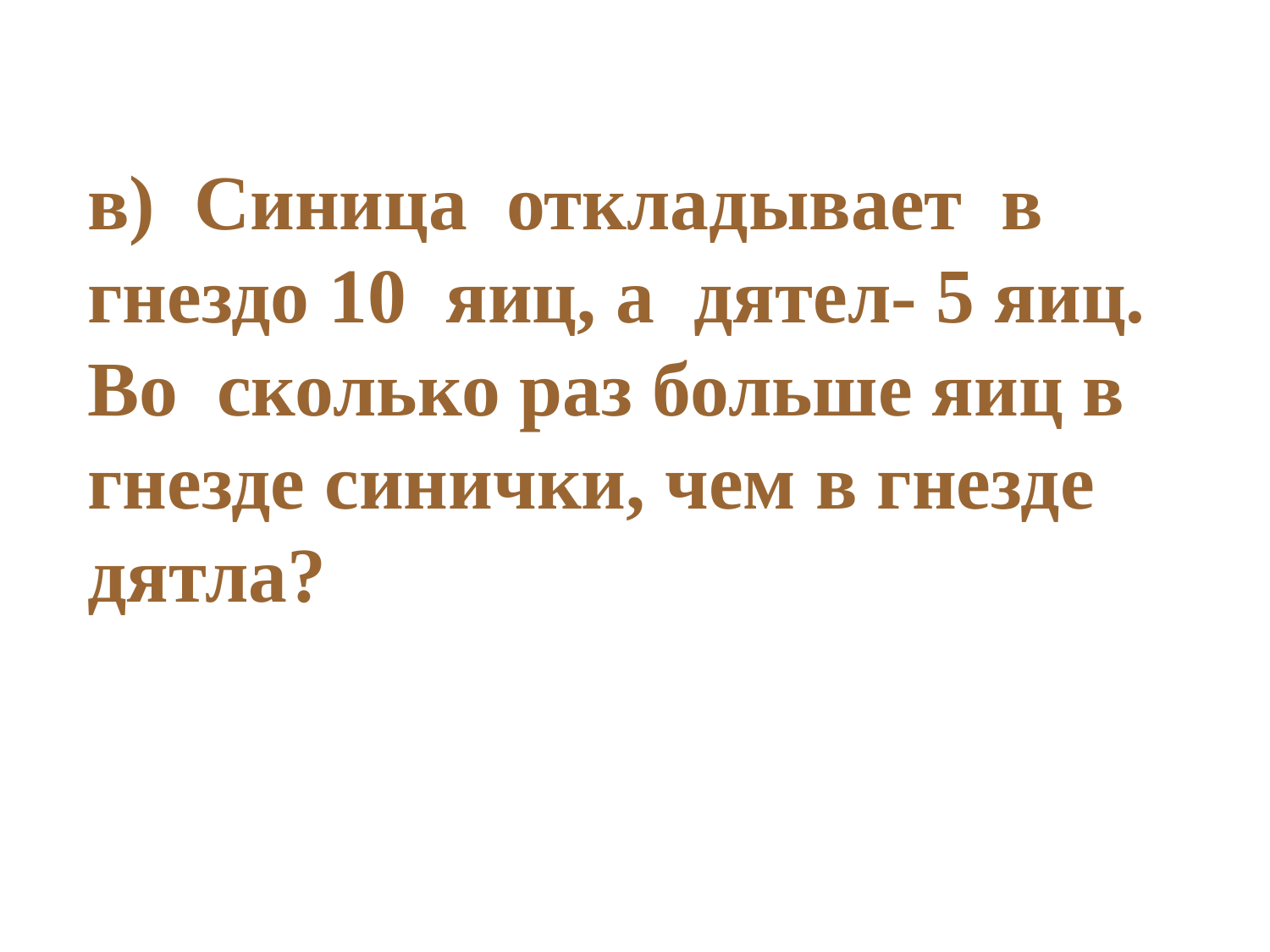

в)  Синица  откладывает  в  гнездо 10  яиц, а  дятел- 5 яиц. Во  сколько раз больше яиц в гнезде синички, чем в гнезде дятла?